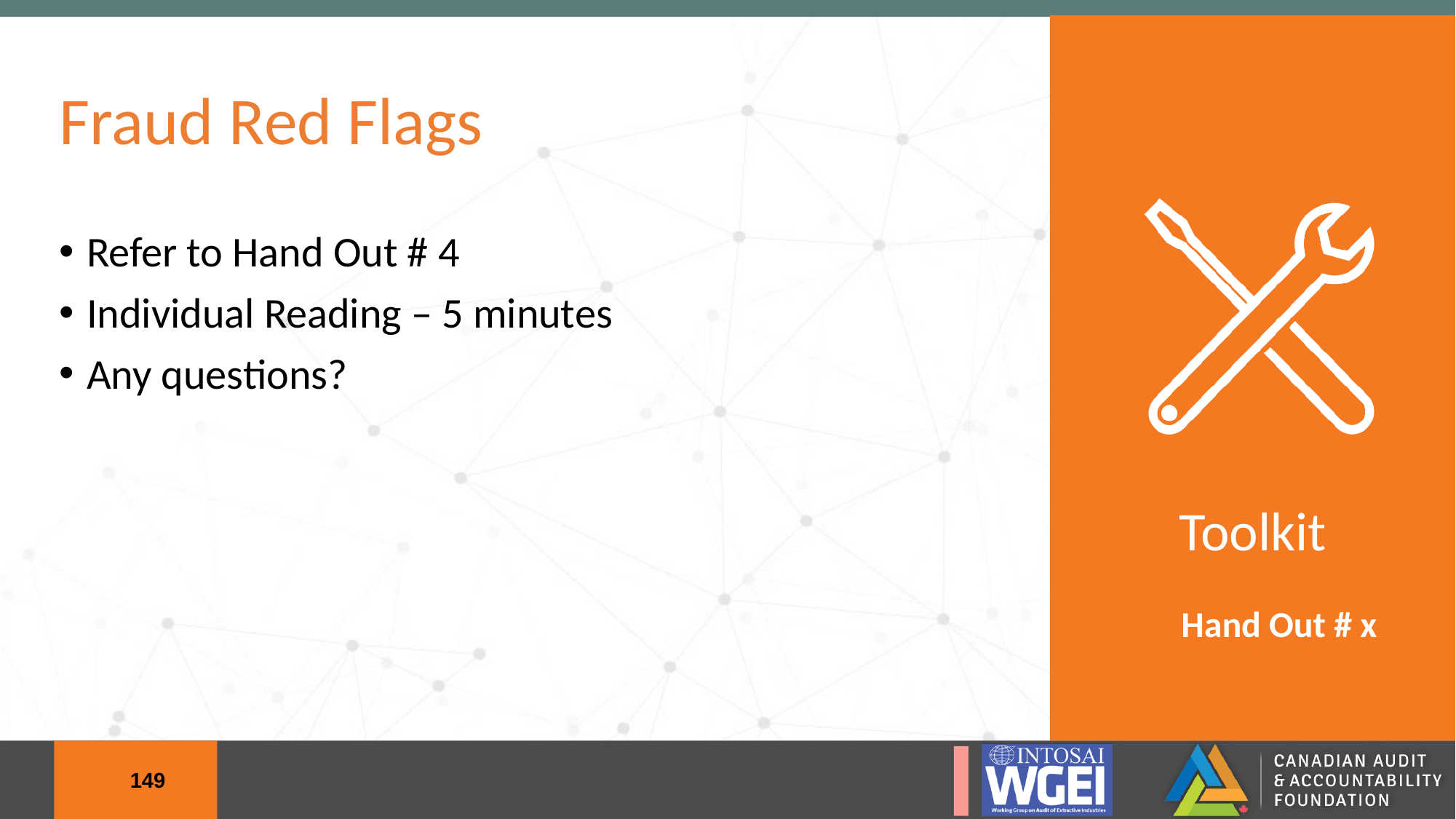

# Fraud Red Flags
Refer to Hand Out # 4
Individual Reading – 5 minutes
Any questions?

Hand Out # x